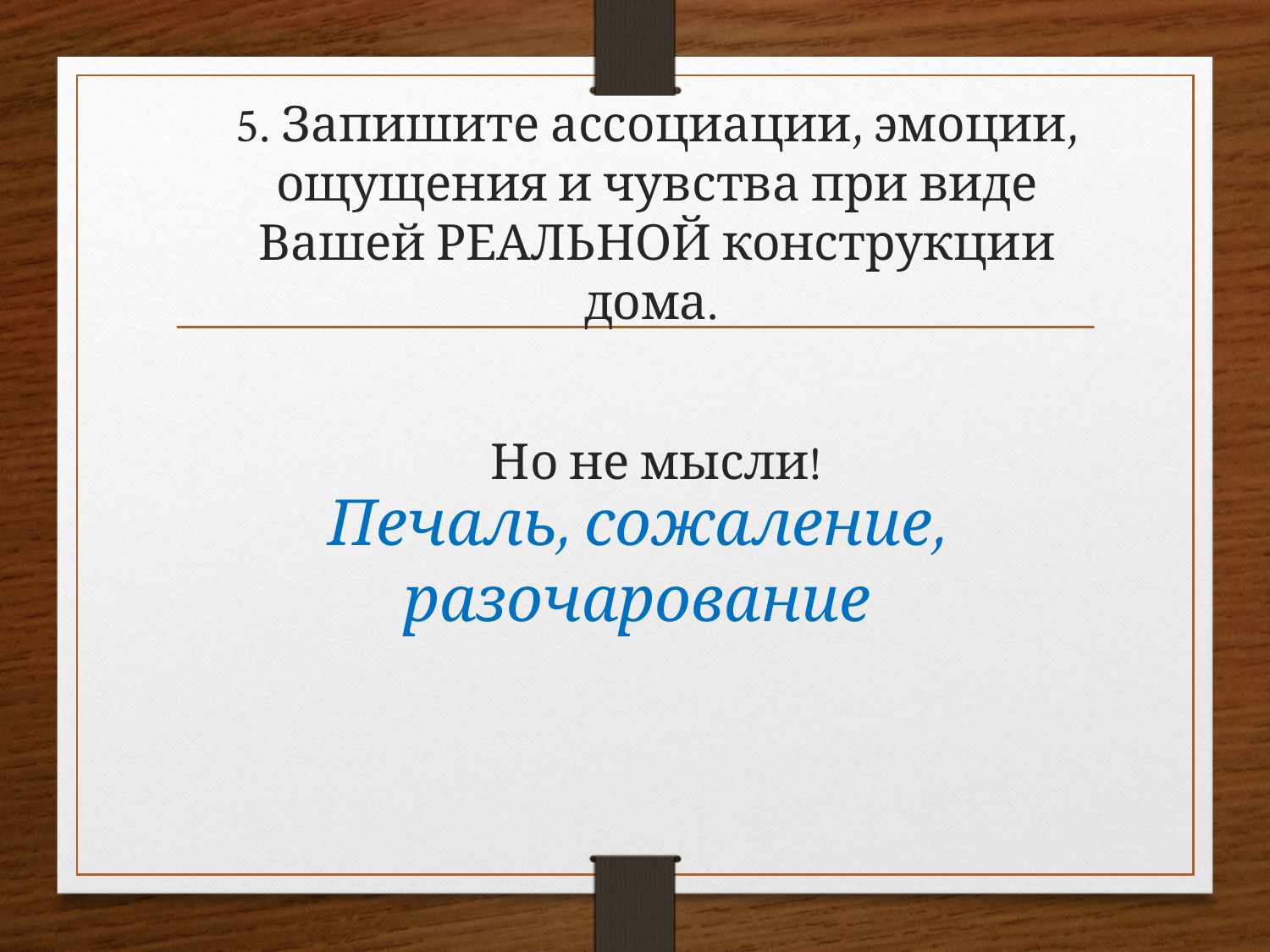

5. Запишите ассоциации, эмоции, ощущения и чувства при виде Вашей РЕАЛЬНОЙ конструкции дома.

Но не мысли!
Печаль, сожаление, разочарование